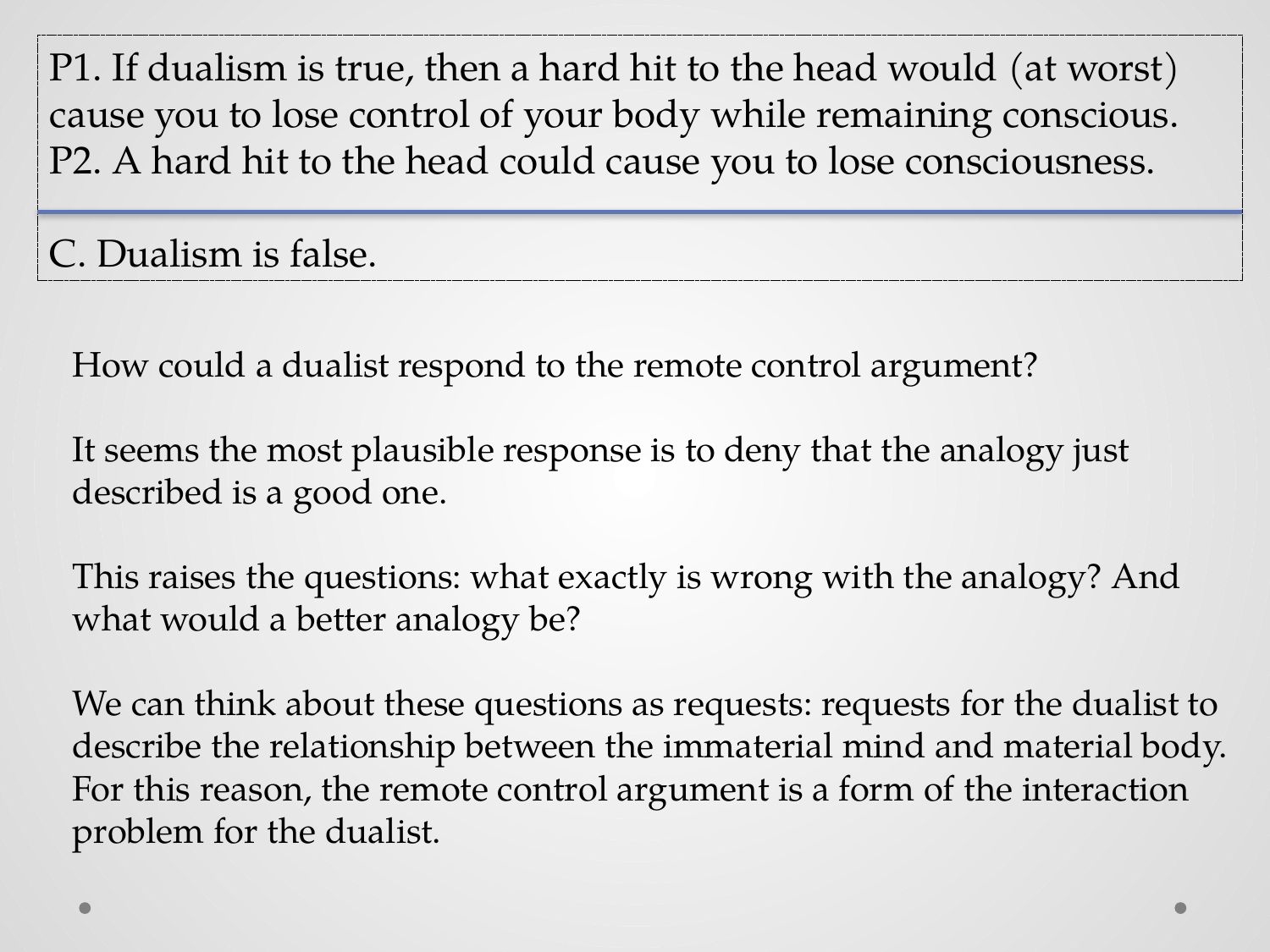

P1. If dualism is true, then a hard hit to the head would (at worst) cause you to lose control of your body while remaining conscious.
P2. A hard hit to the head could cause you to lose consciousness.

C. Dualism is false.
How could a dualist respond to the remote control argument?

It seems the most plausible response is to deny that the analogy just described is a good one.

This raises the questions: what exactly is wrong with the analogy? And what would a better analogy be?

We can think about these questions as requests: requests for the dualist to describe the relationship between the immaterial mind and material body. For this reason, the remote control argument is a form of the interaction problem for the dualist.